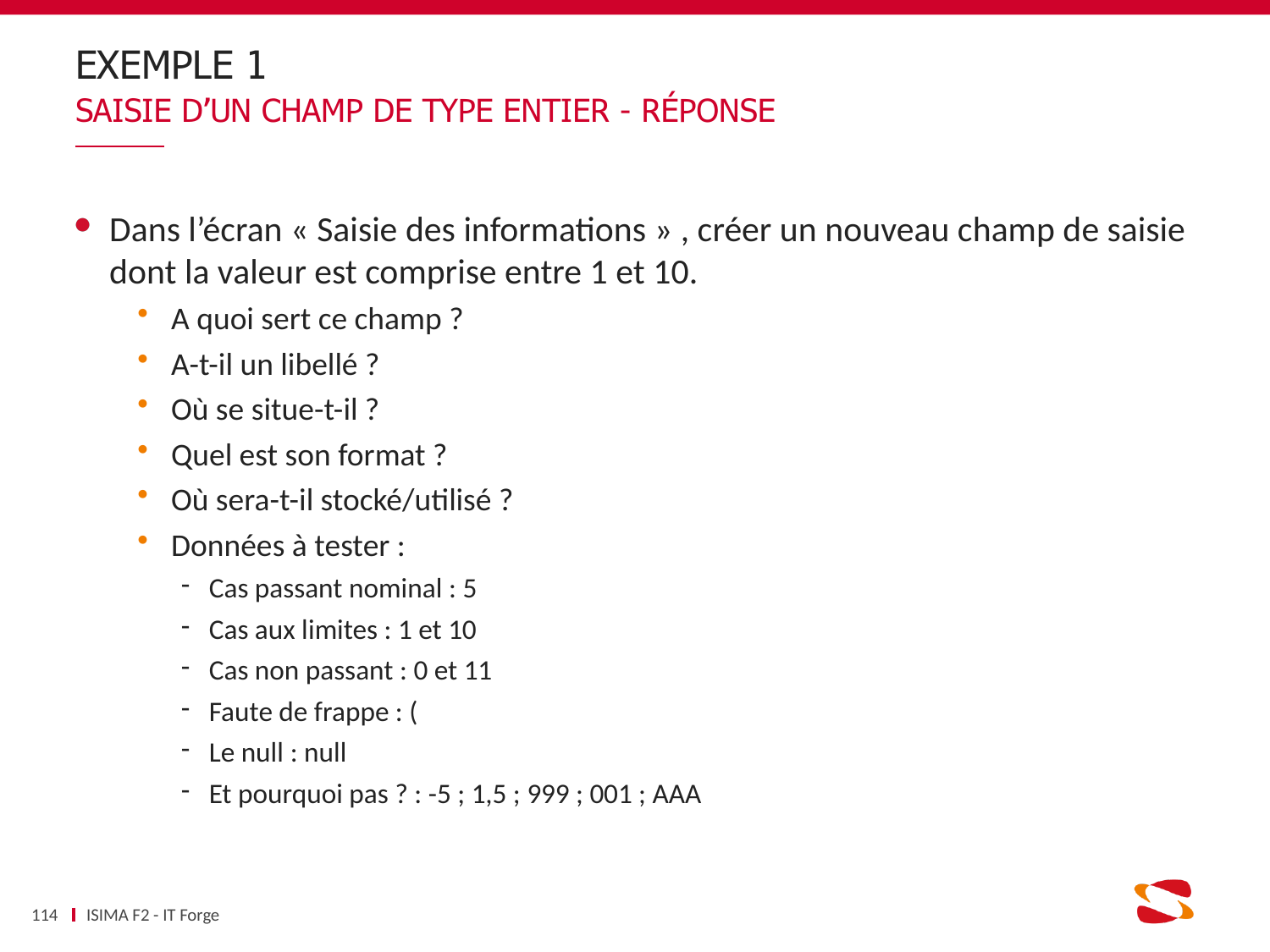

# Exemple 1
Saisie d’un champ de type entier - réponse
Dans l’écran « Saisie des informations » , créer un nouveau champ de saisie dont la valeur est comprise entre 1 et 10.
A quoi sert ce champ ?
A-t-il un libellé ?
Où se situe-t-il ?
Quel est son format ?
Où sera-t-il stocké/utilisé ?
Données à tester :
Cas passant nominal : 5
Cas aux limites : 1 et 10
Cas non passant : 0 et 11
Faute de frappe : (
Le null : null
Et pourquoi pas ? : -5 ; 1,5 ; 999 ; 001 ; AAA

114
ISIMA F2 - IT Forge